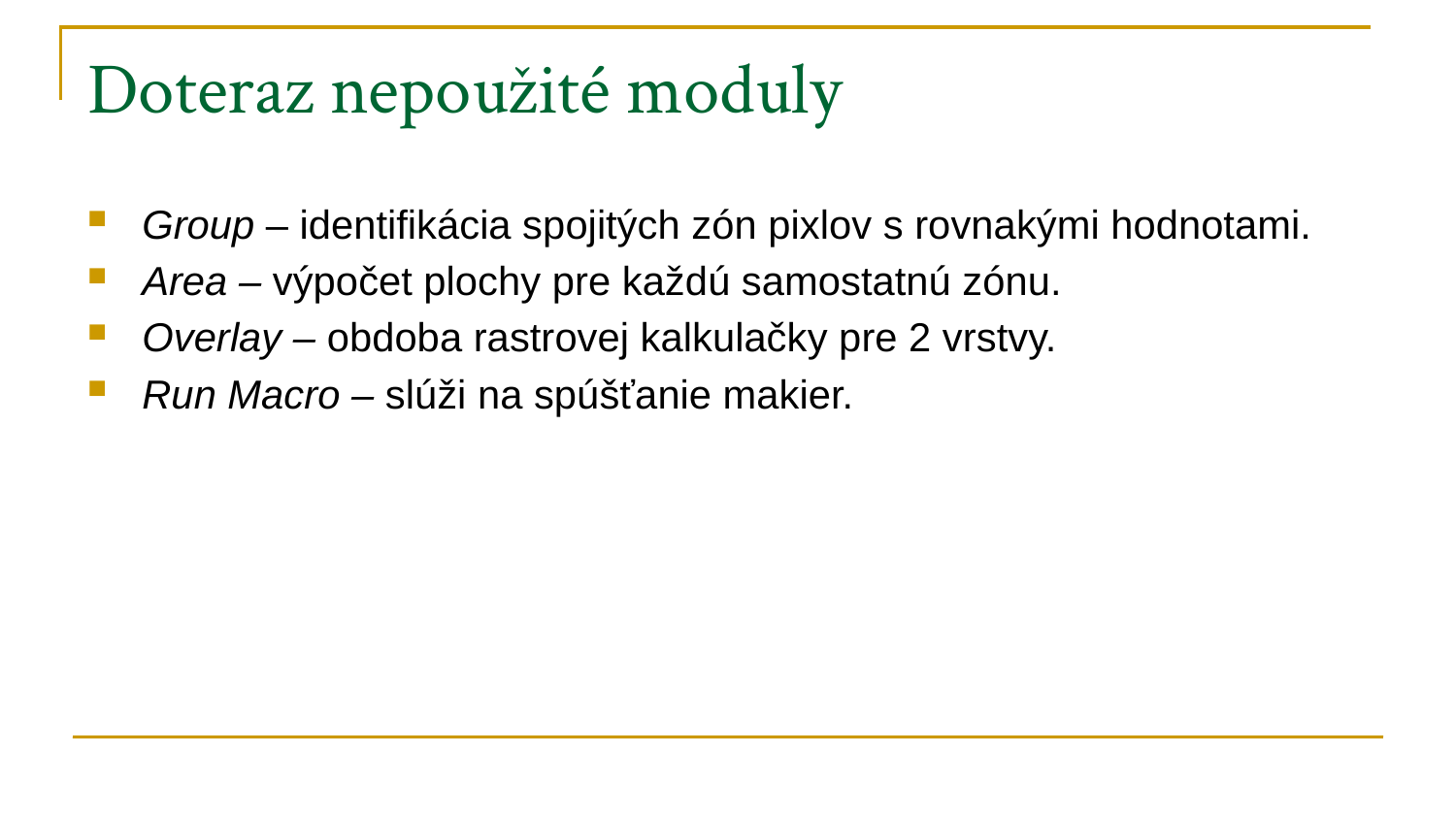

# Doteraz nepoužité moduly
Group – identifikácia spojitých zón pixlov s rovnakými hodnotami.
Area – výpočet plochy pre každú samostatnú zónu.
Overlay – obdoba rastrovej kalkulačky pre 2 vrstvy.
Run Macro – slúži na spúšťanie makier.